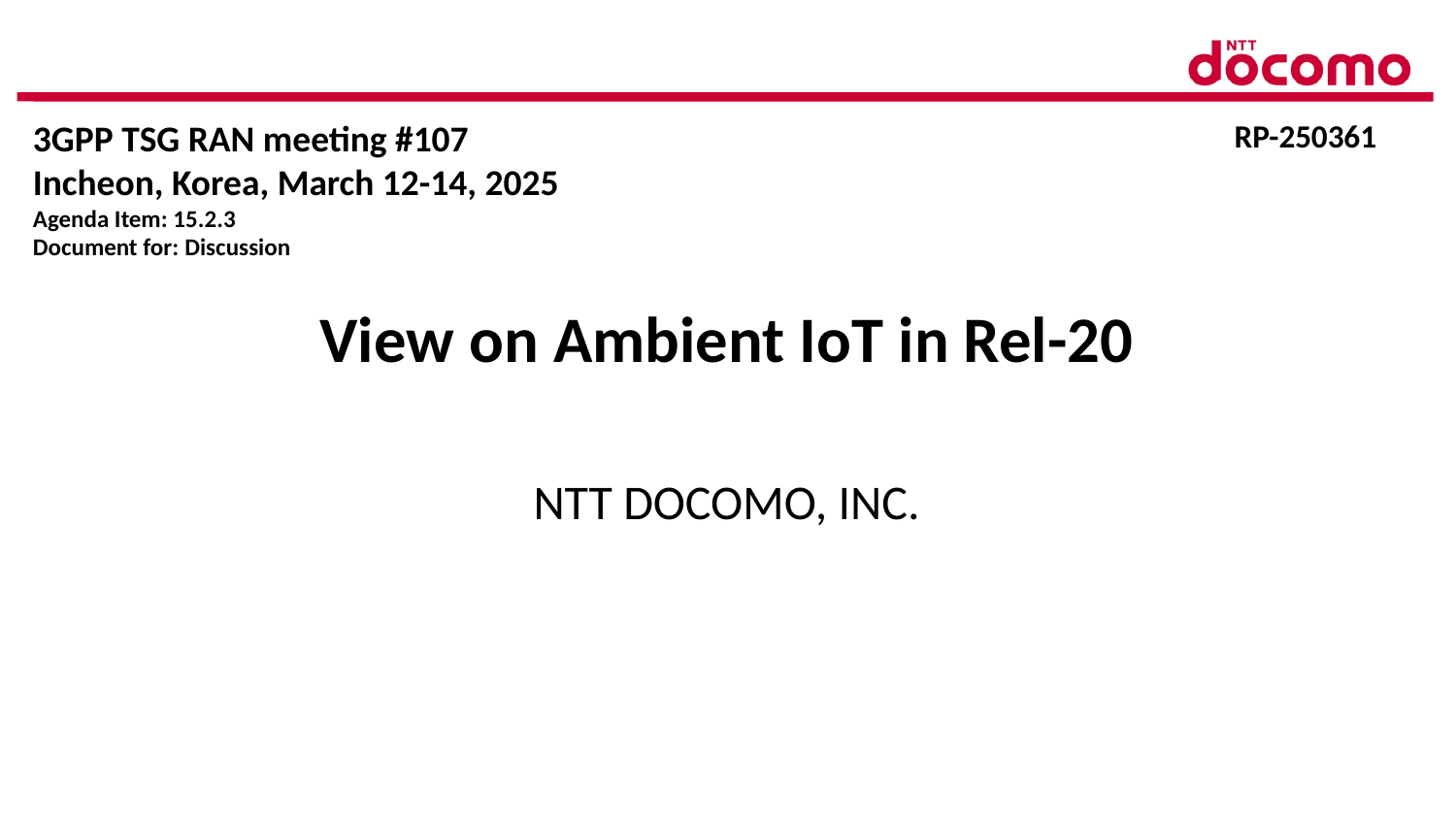

3GPP TSG RAN meeting #107
Incheon, Korea, March 12-14, 2025
Agenda Item: 15.2.3
Document for: Discussion
RP-250361
# View on Ambient IoT in Rel-20
NTT DOCOMO, INC.